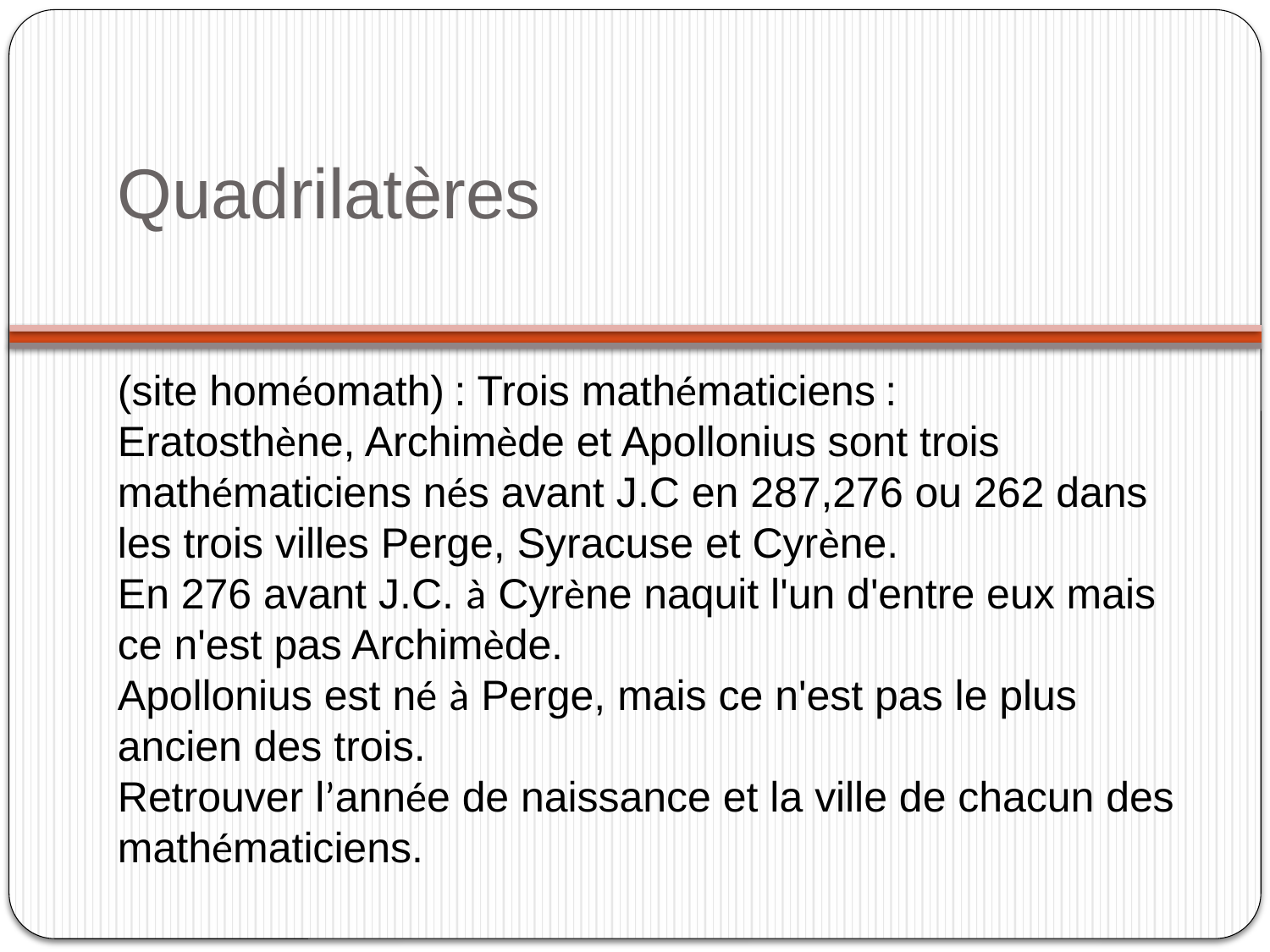

# Quadrilatères
(site homéomath) : Trois mathématiciens :
Eratosthène, Archimède et Apollonius sont trois mathématiciens nés avant J.C en 287,276 ou 262 dans les trois villes Perge, Syracuse et Cyrène.
En 276 avant J.C. à Cyrène naquit l'un d'entre eux mais ce n'est pas Archimède.
Apollonius est né à Perge, mais ce n'est pas le plus ancien des trois.
Retrouver l’année de naissance et la ville de chacun des mathématiciens.